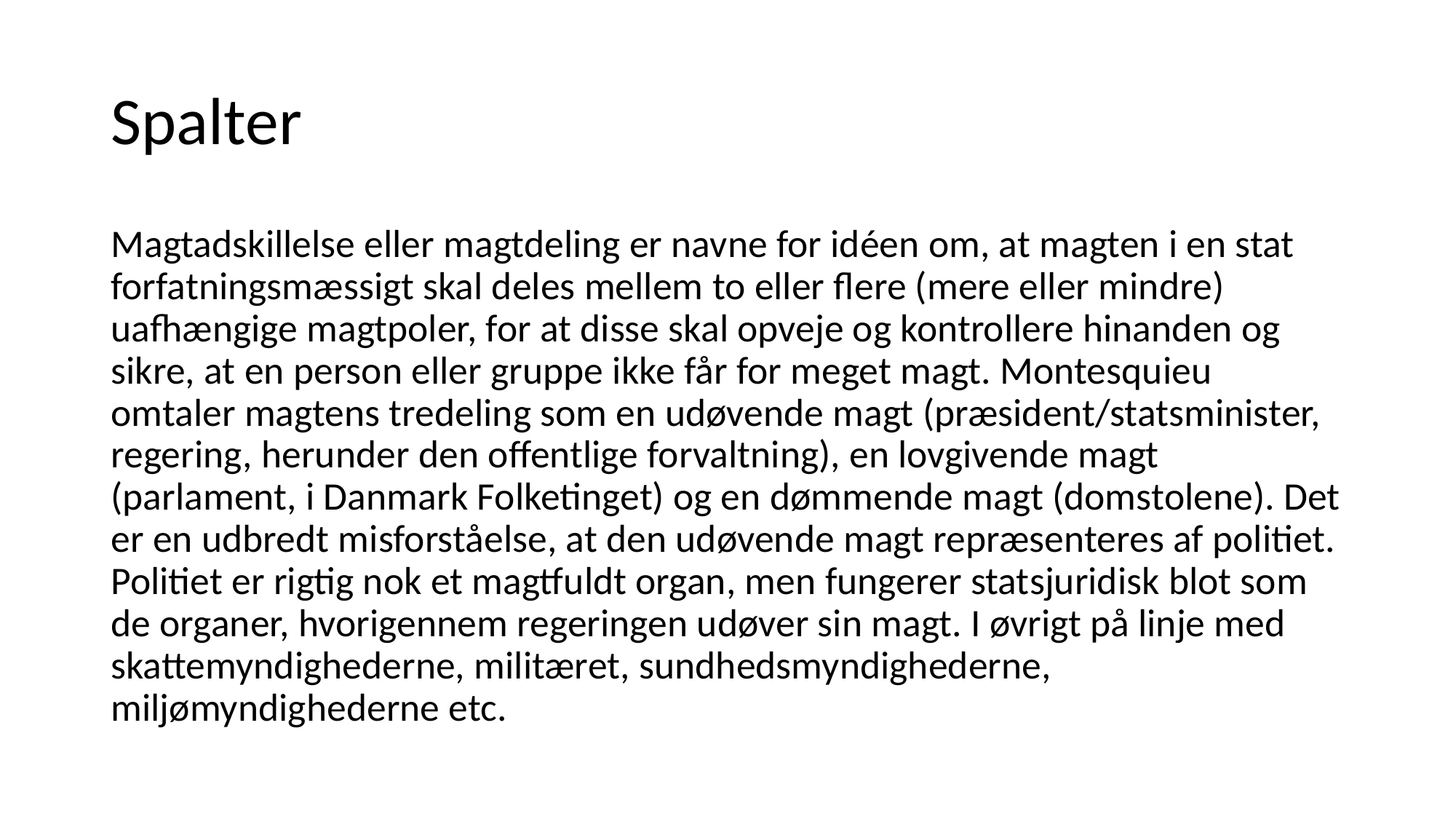

# Spalter
Magtadskillelse eller magtdeling er navne for idéen om, at magten i en stat forfatningsmæssigt skal deles mellem to eller flere (mere eller mindre) uafhængige magtpoler, for at disse skal opveje og kontrollere hinanden og sikre, at en person eller gruppe ikke får for meget magt. Montesquieu omtaler magtens tredeling som en udøvende magt (præsident/statsminister, regering, herunder den offentlige forvaltning), en lovgivende magt (parlament, i Danmark Folketinget) og en dømmende magt (domstolene). Det er en udbredt misforståelse, at den udøvende magt repræsenteres af politiet. Politiet er rigtig nok et magtfuldt organ, men fungerer statsjuridisk blot som de organer, hvorigennem regeringen udøver sin magt. I øvrigt på linje med skattemyndighederne, militæret, sundhedsmyndighederne, miljømyndighederne etc.